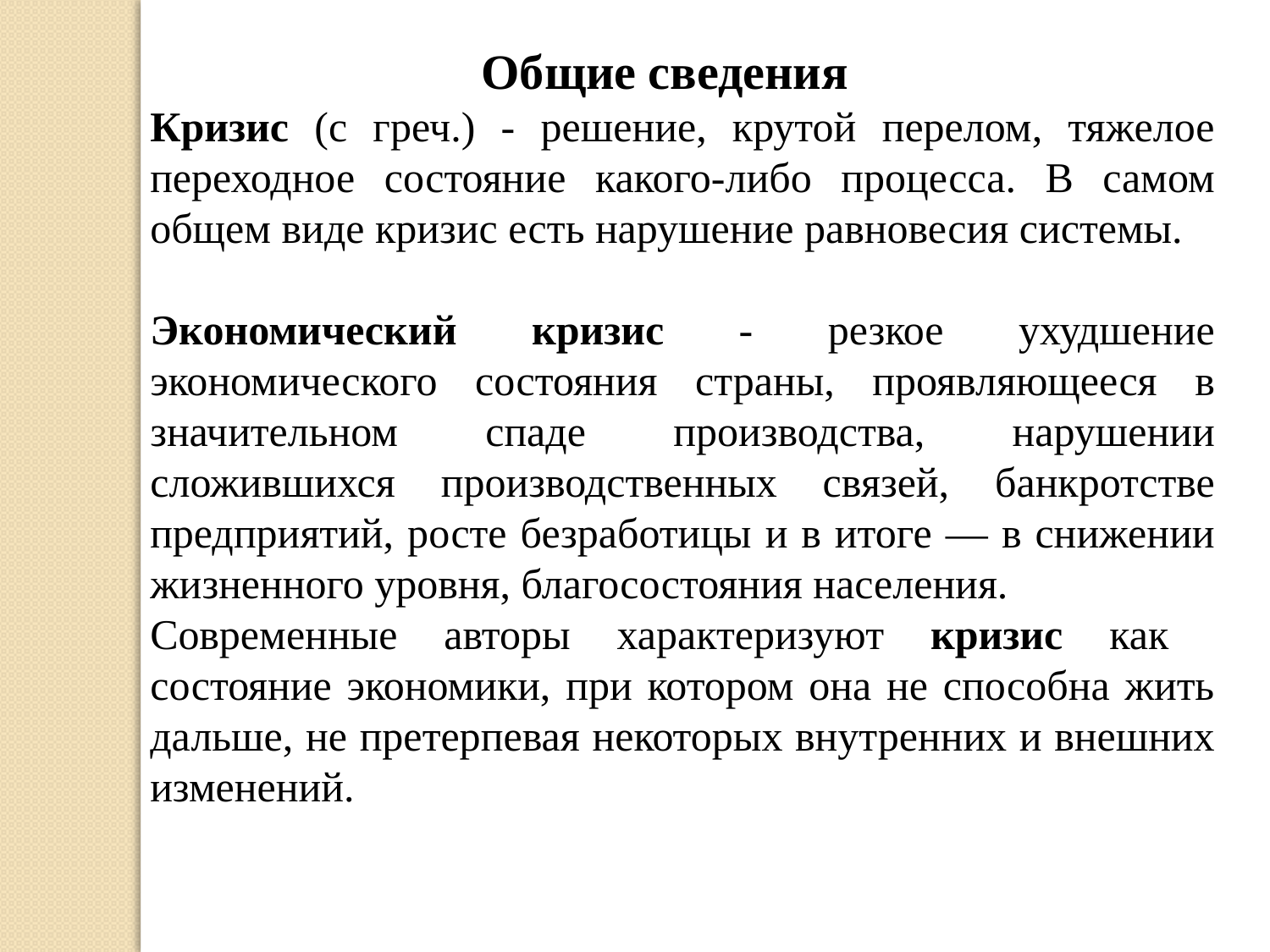

Общие сведения
Кризис (с греч.) - решение, крутой перелом, тяжелое переходное состояние какого-либо процесса. В самом общем виде кризис есть нарушение равновесия системы.

Экономический кризис - резкое ухудшение экономического состояния страны, проявляющееся в значительном спаде производства, нарушении сложившихся производственных связей, банкротстве предприятий, росте безработицы и в итоге — в снижении жизненного уровня, благосостояния населения.
Современные авторы характеризуют кризис как  состояние экономики, при котором она не способна жить дальше, не претерпевая некоторых внутренних и внешних изменений.